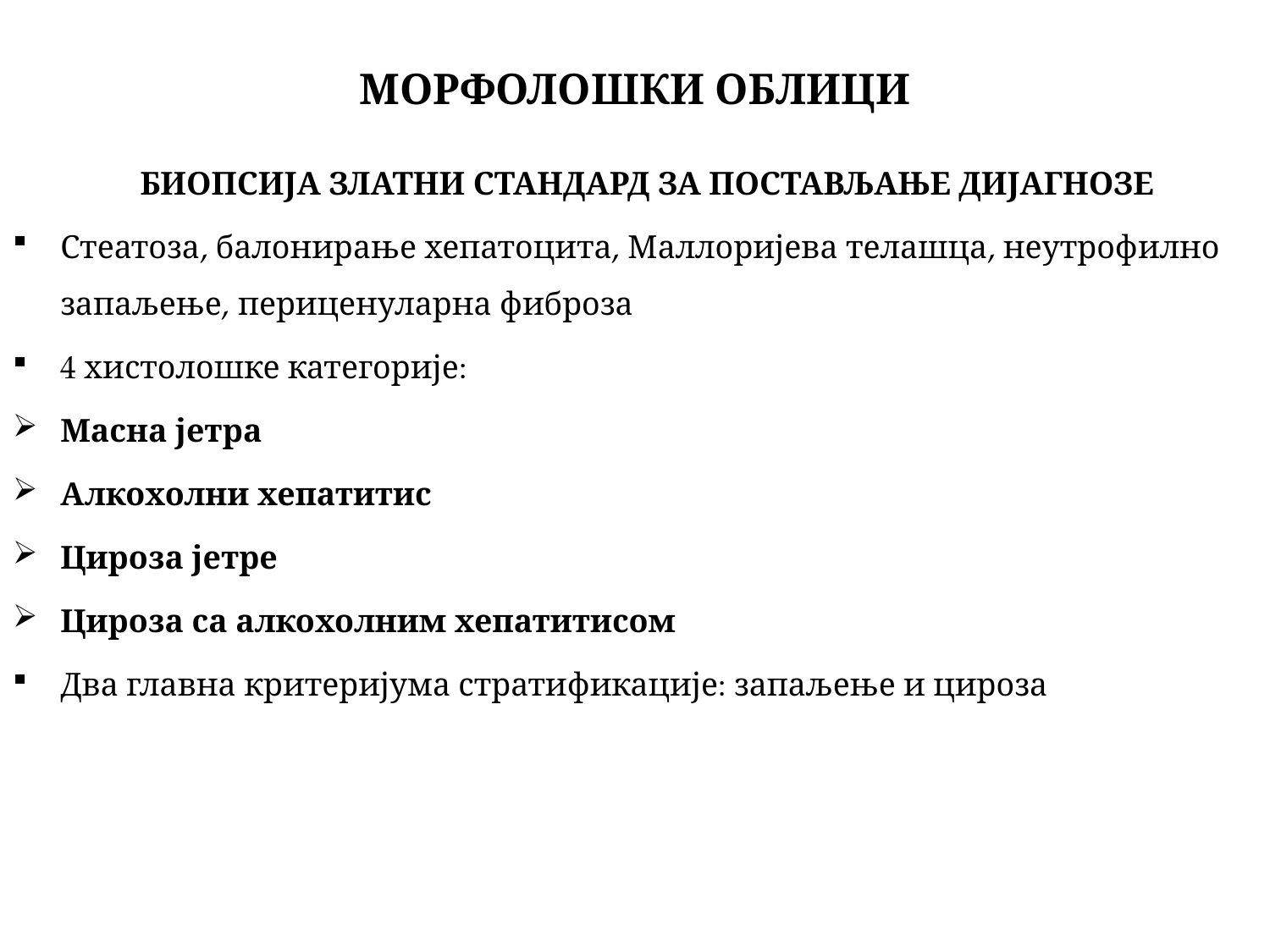

# МОРФОЛОШКИ ОБЛИЦИ
БИОПСИЈА ЗЛАТНИ СТАНДАРД ЗА ПОСТАВЉАЊЕ ДИЈАГНОЗЕ
Стеатоза, балонирање хепатоцита, Маллоријева телашца, неутрофилно запаљење, периценуларна фиброза
4 хистолошке категорије:
Масна јетра
Алкохолни хепатитис
Цироза јетре
Цироза са алкохолним хепатитисом
Два главна критеријума стратификације: запаљење и цироза